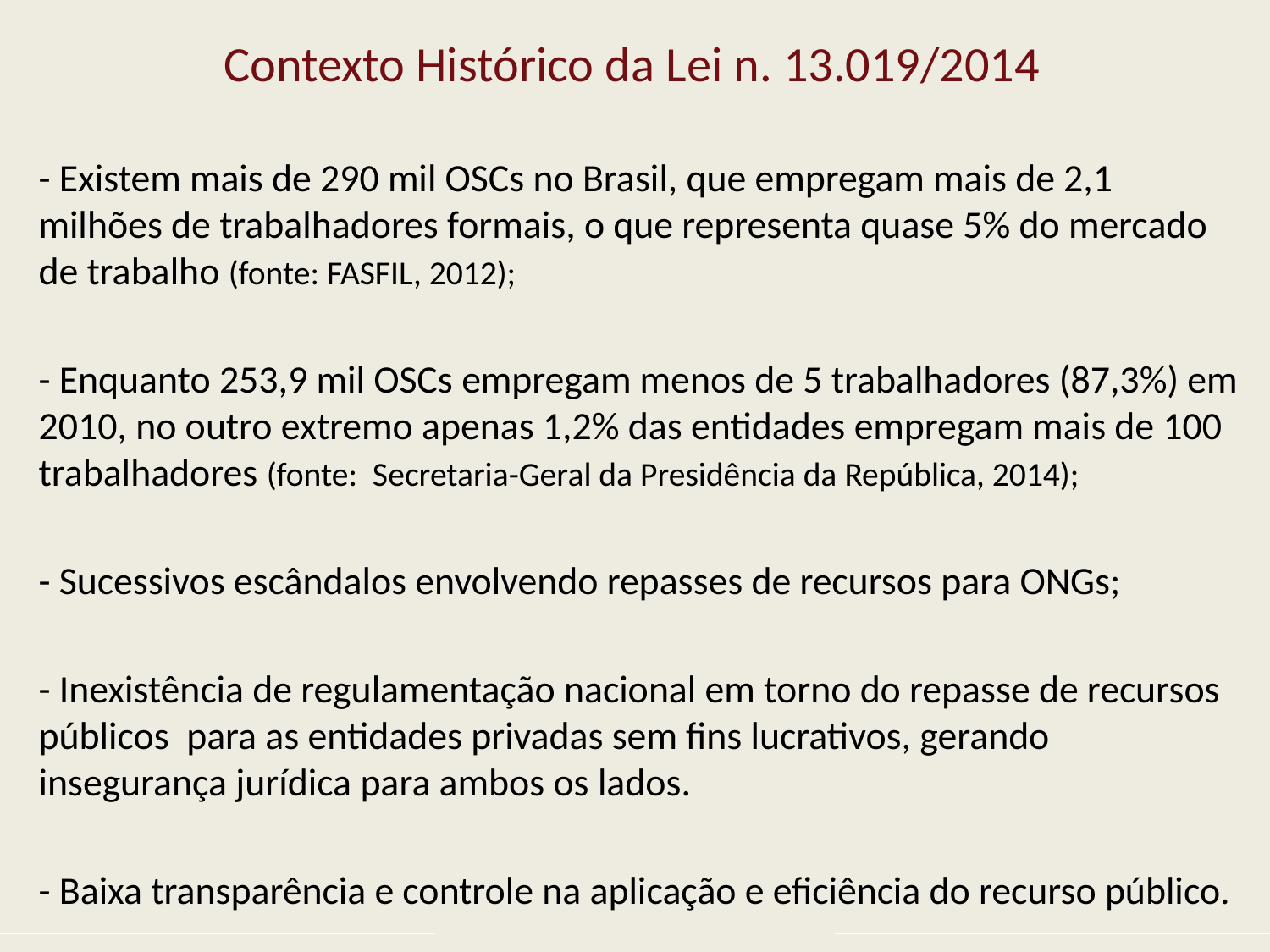

# Contexto Histórico da Lei n. 13.019/2014
- Existem mais de 290 mil OSCs no Brasil, que empregam mais de 2,1 milhões de trabalhadores formais, o que representa quase 5% do mercado de trabalho (fonte: FASFIL, 2012);

- Enquanto 253,9 mil OSCs empregam menos de 5 trabalhadores (87,3%) em 2010, no outro extremo apenas 1,2% das entidades empregam mais de 100 trabalhadores (fonte:  Secretaria-Geral da Presidência da República, 2014);

- Sucessivos escândalos envolvendo repasses de recursos para ONGs;

- Inexistência de regulamentação nacional em torno do repasse de recursos públicos  para as entidades privadas sem fins lucrativos, gerando insegurança jurídica para ambos os lados.

- Baixa transparência e controle na aplicação e eficiência do recurso público.